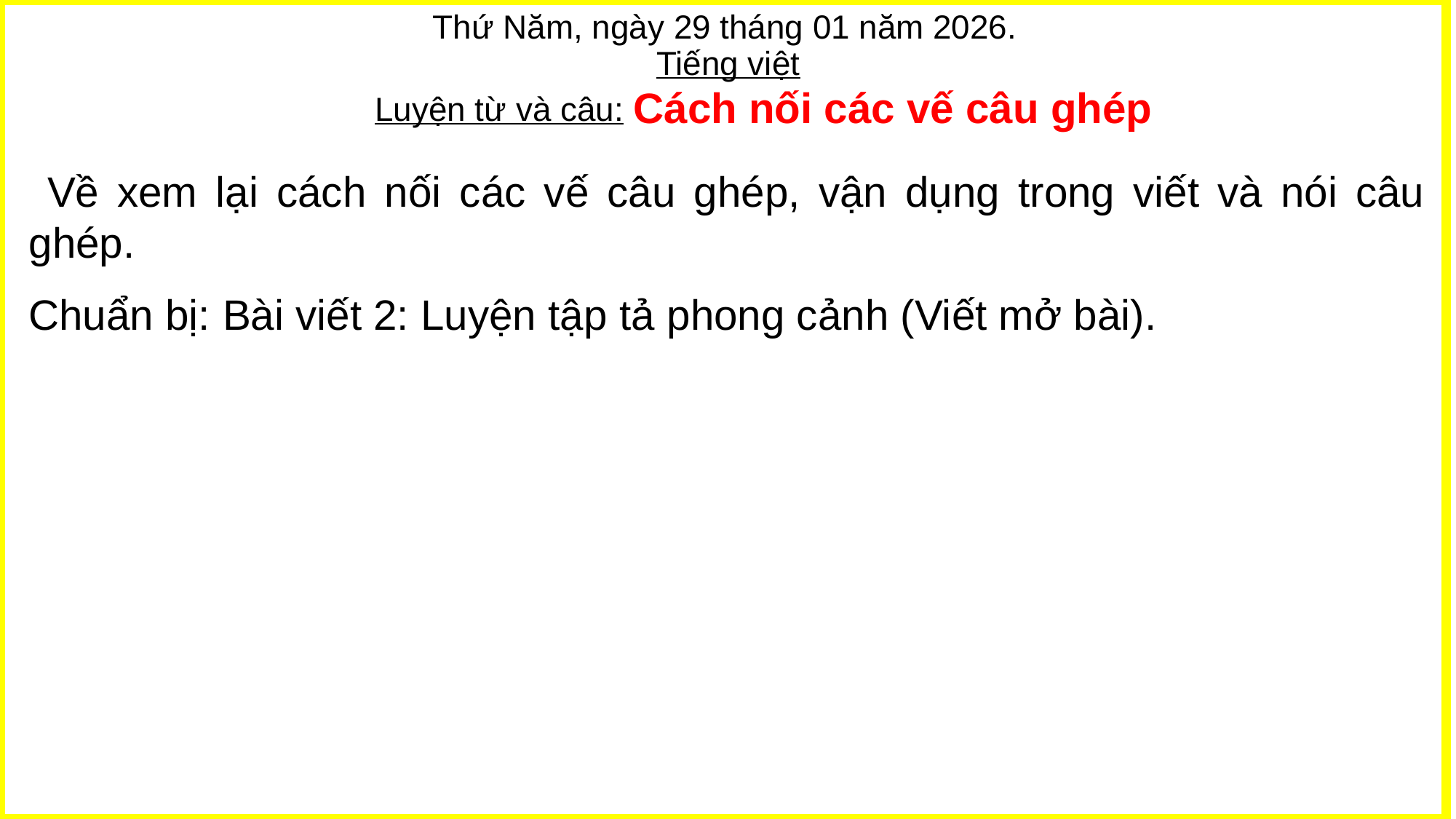

Thứ Năm, ngày 29 tháng 01 năm 2026.
Tiếng việt
Cách nối các vế câu ghép
Luyện từ và câu:
 Về xem lại cách nối các vế câu ghép, vận dụng trong viết và nói câu ghép.
Chuẩn bị: Bài viết 2: Luyện tập tả phong cảnh (Viết mở bài).